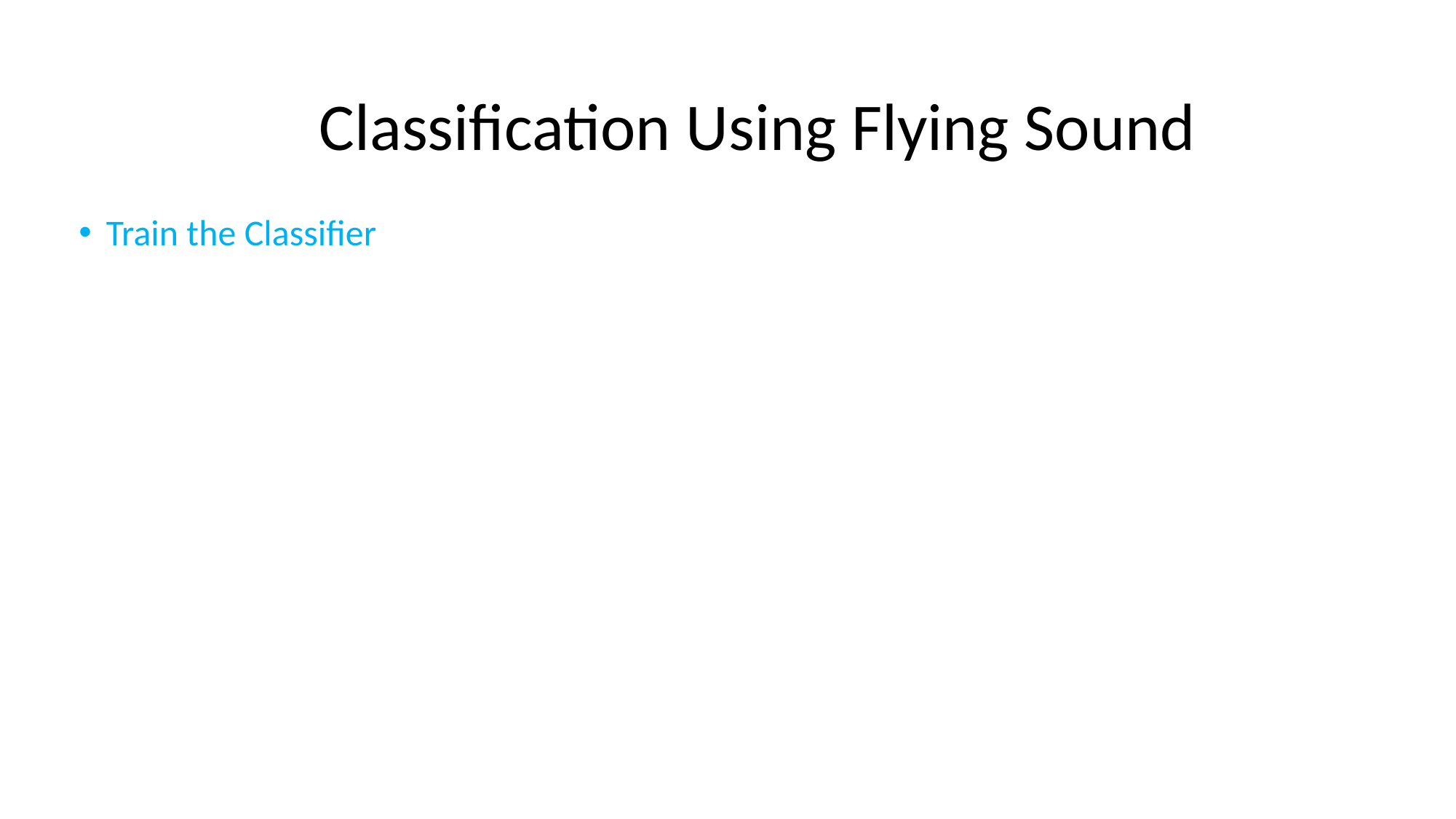

# Classification Using Flying Sound
Train the Classifier